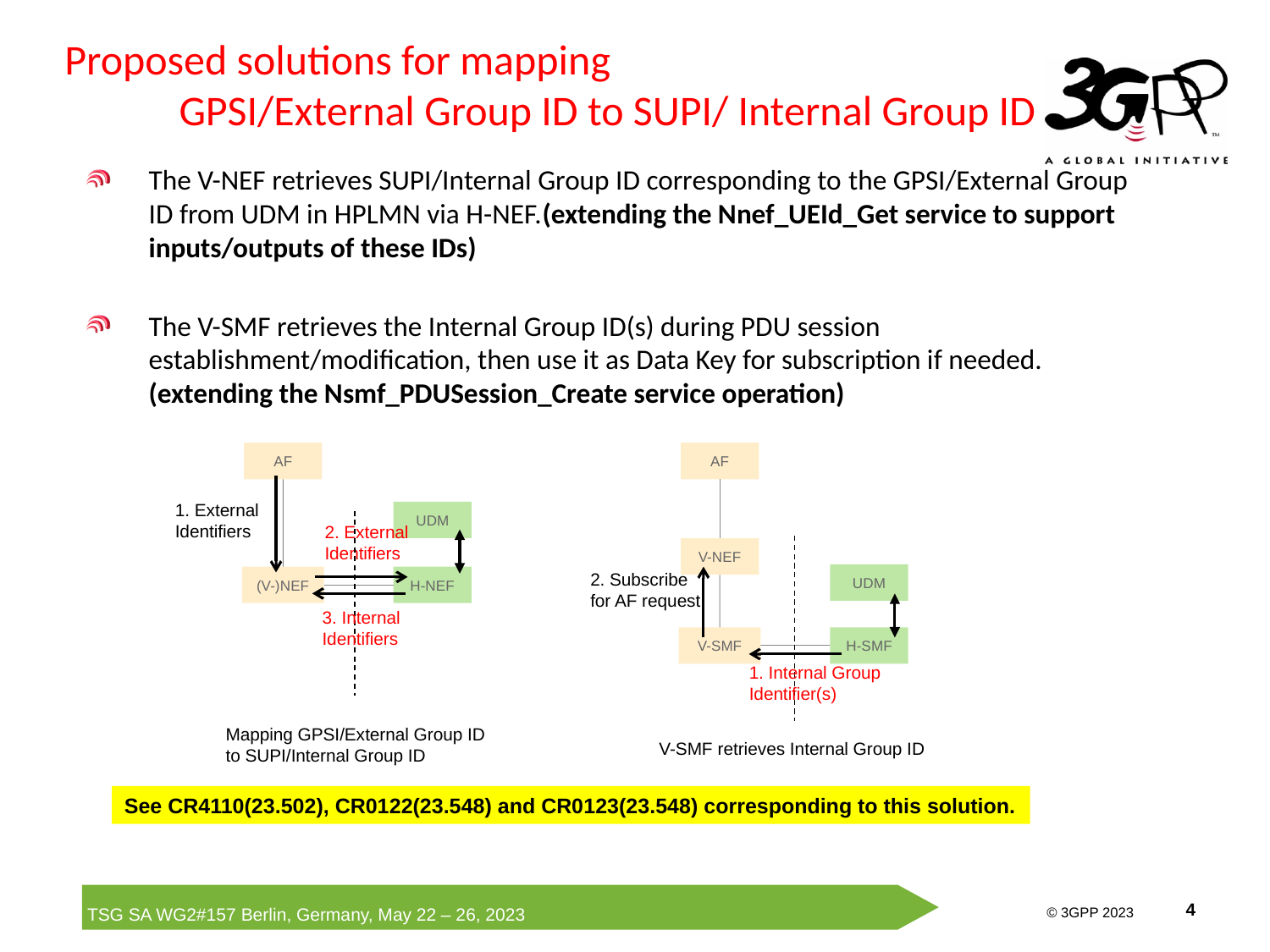

# Proposed solutions for mapping GPSI/External Group ID to SUPI/ Internal Group ID
The V-NEF retrieves SUPI/Internal Group ID corresponding to the GPSI/External Group ID from UDM in HPLMN via H-NEF.(extending the Nnef_UEId_Get service to support inputs/outputs of these IDs)

The V-SMF retrieves the Internal Group ID(s) during PDU session establishment/modification, then use it as Data Key for subscription if needed.(extending the Nsmf_PDUSession_Create service operation)
AF
1. External Identifiers
UDM
2. External Identifiers
(V-)NEF
H-NEF
3. Internal Identifiers
AF
V-NEF
2. Subscribe for AF request
UDM
V-SMF
H-SMF
1. Internal Group Identifier(s)
Mapping GPSI/External Group ID to SUPI/Internal Group ID
V-SMF retrieves Internal Group ID
See CR4110(23.502), CR0122(23.548) and CR0123(23.548) corresponding to this solution.